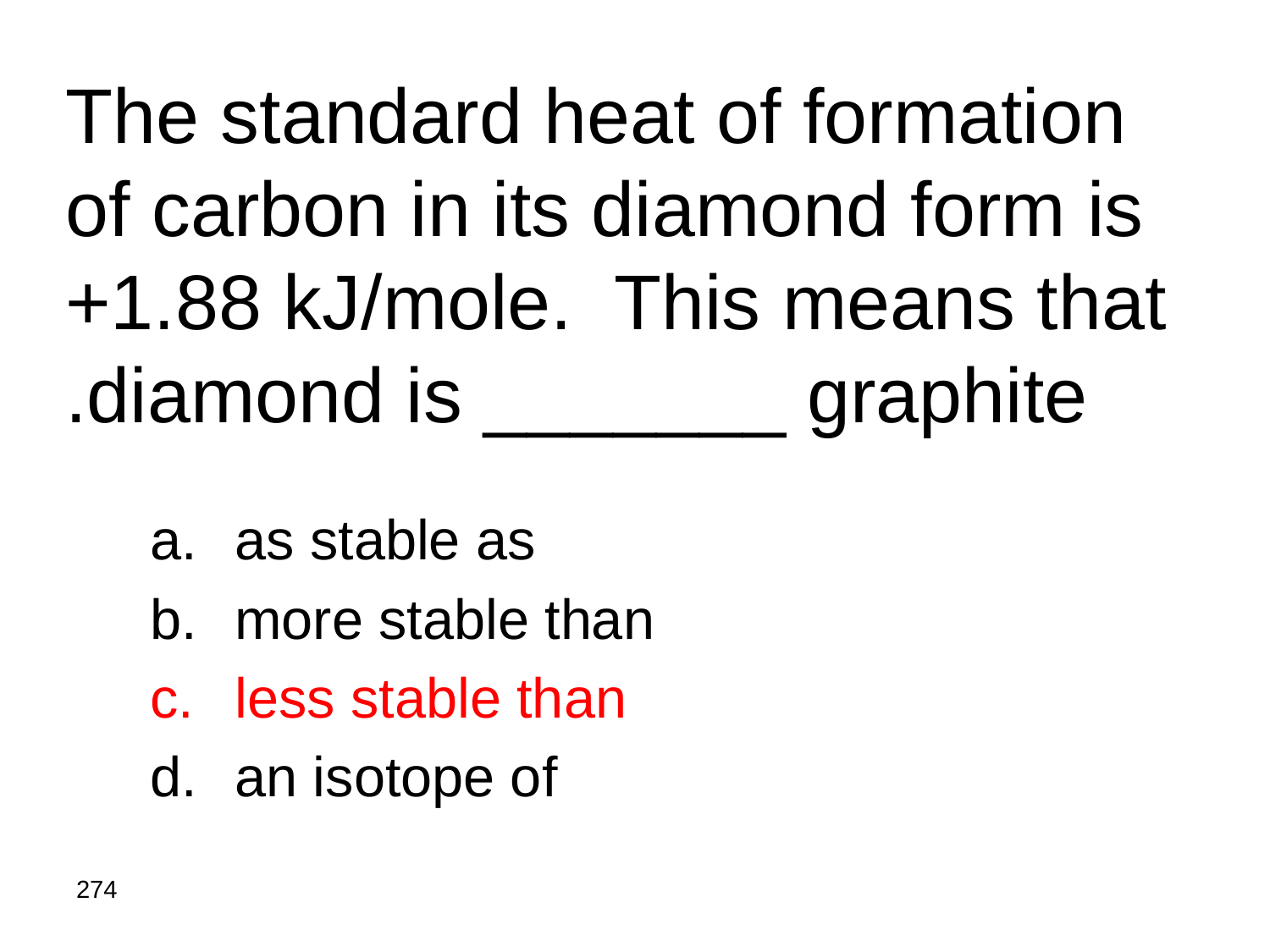

# The standard heat of formation of carbon in its diamond form is +1.88 kJ/mole.  This means that diamond is _______ graphite.
as stable as
more stable than
less stable than
an isotope of

274